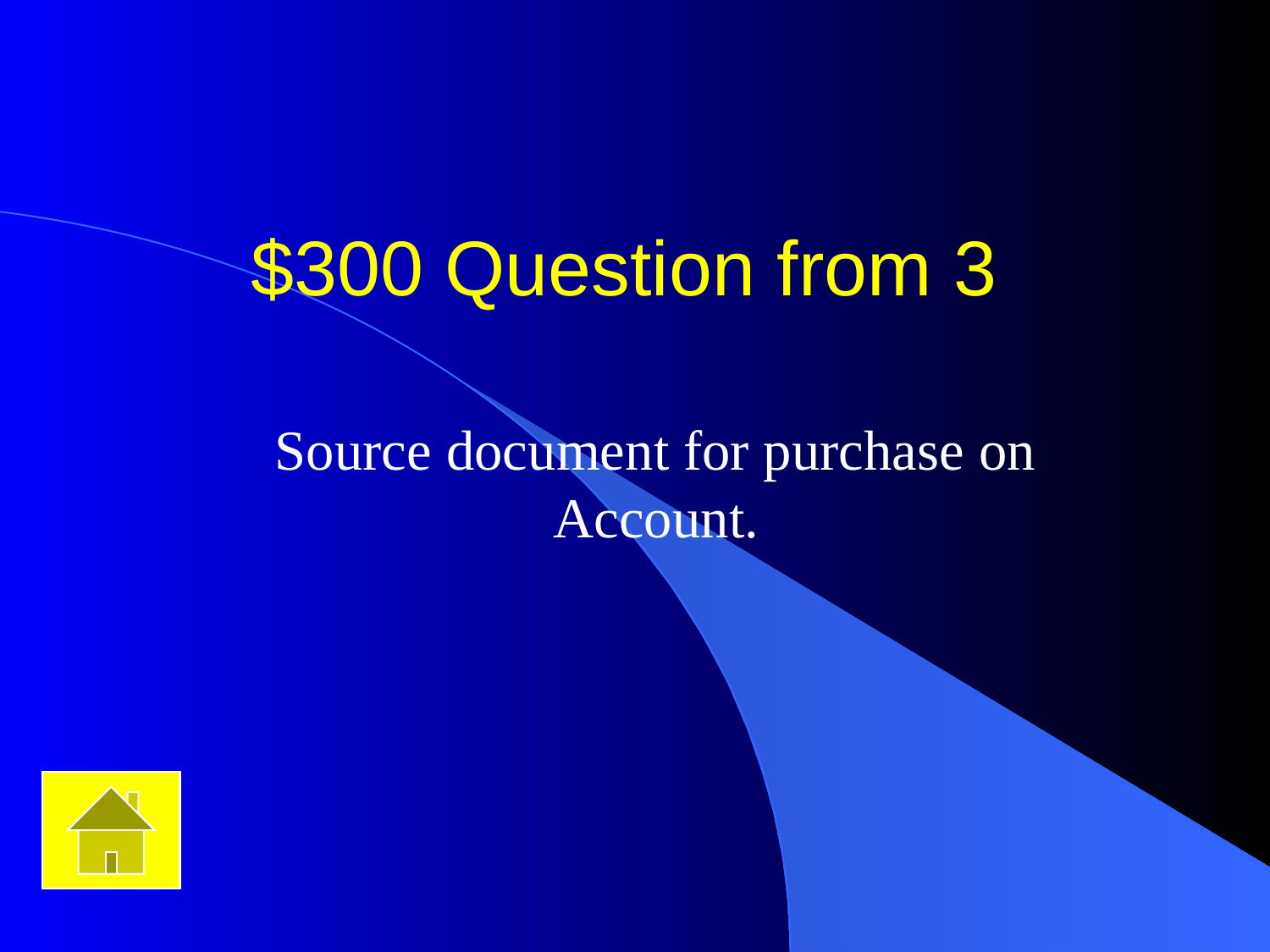

# $300 Question from 3
Source document for purchase on Account.